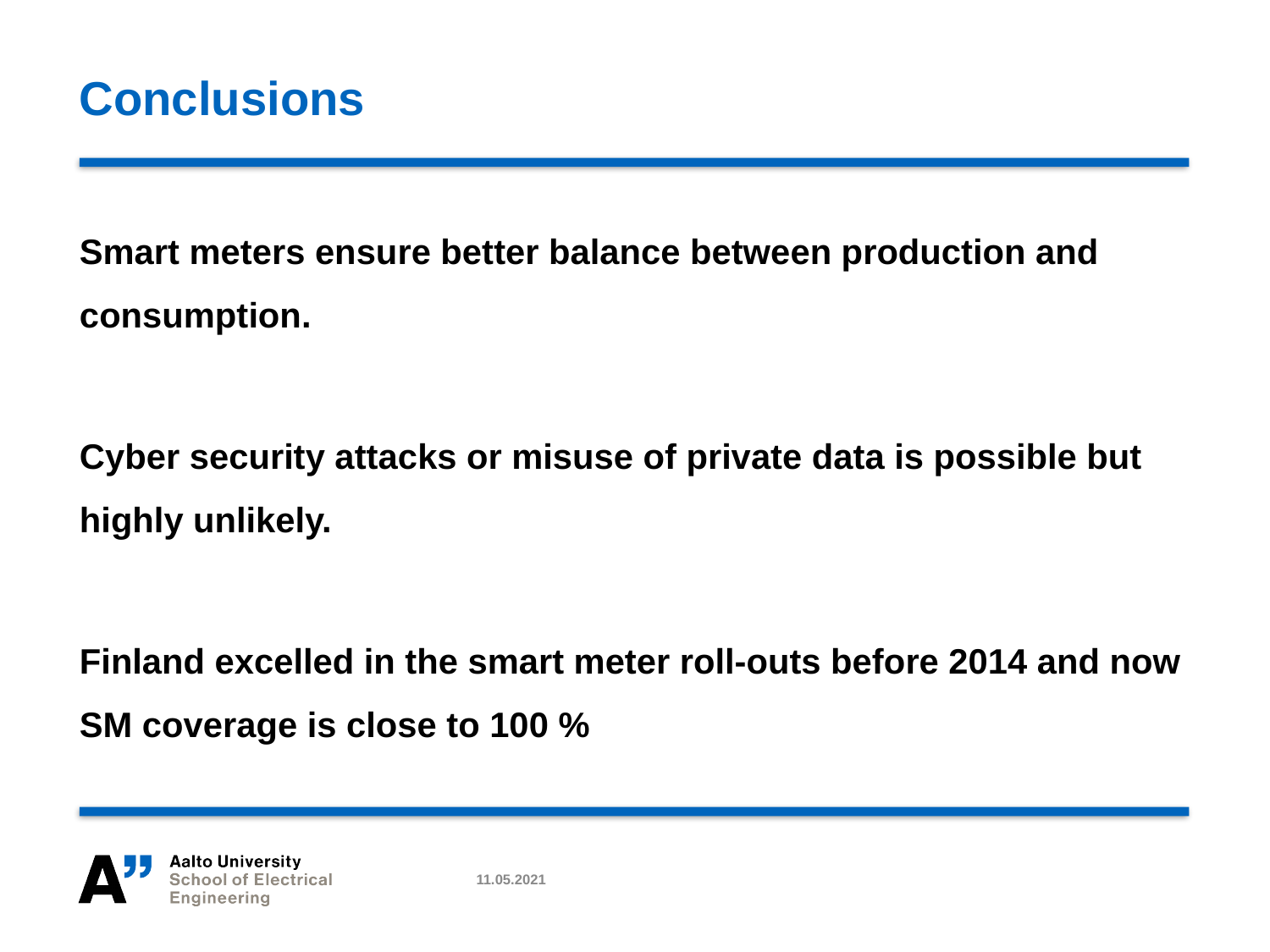

# Conclusions
Smart meters ensure better balance between production and consumption.

Cyber security attacks or misuse of private data is possible but highly unlikely.

Finland excelled in the smart meter roll-outs before 2014 and now SM coverage is close to 100 %

11.05.2021